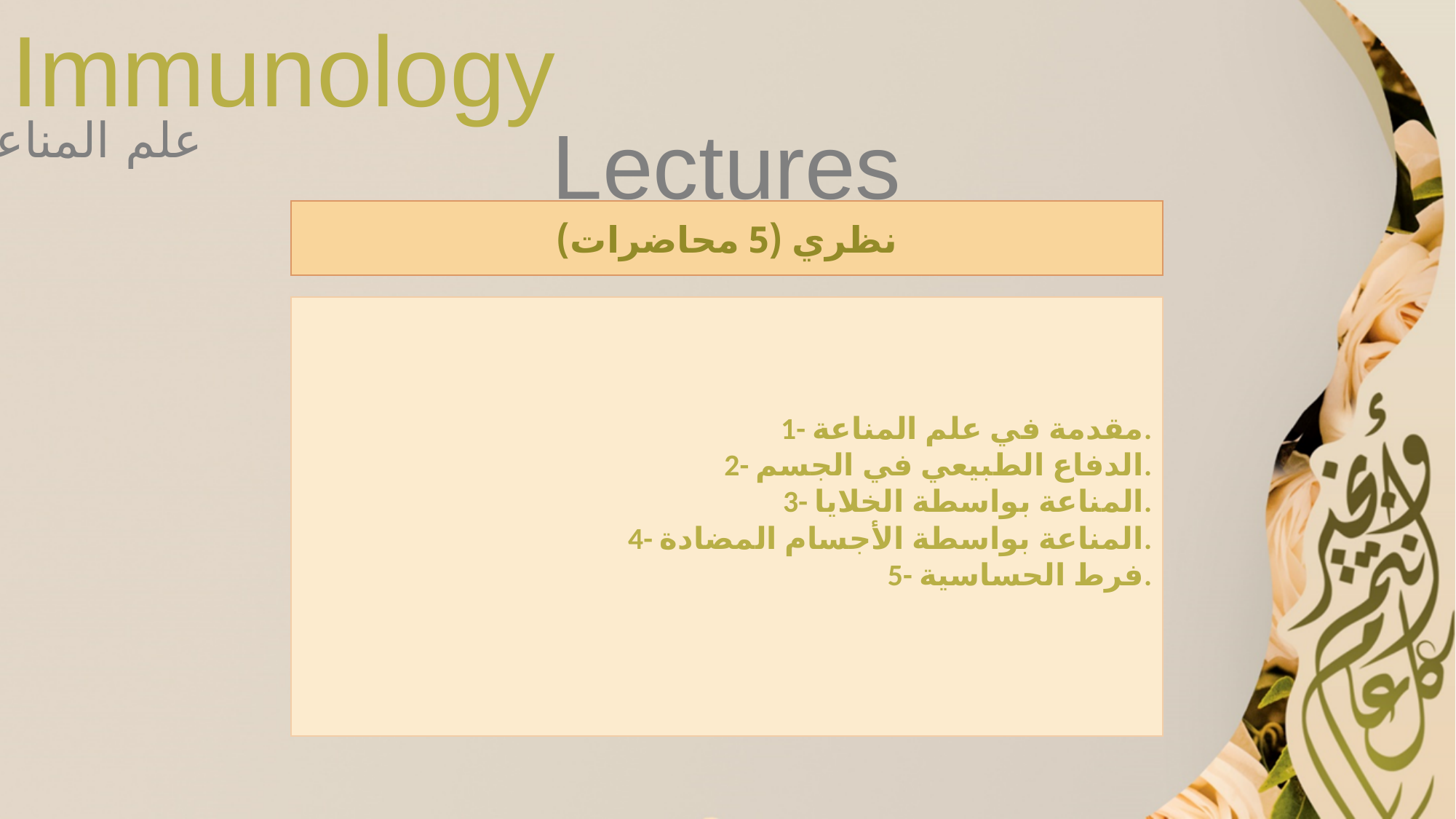

Immunology
Lectures
علم المناعة
نظري (5 محاضرات)
1- مقدمة في علم المناعة.
2- الدفاع الطبيعي في الجسم.
3- المناعة بواسطة الخلايا.
4- المناعة بواسطة الأجسام المضادة.
5- فرط الحساسية.